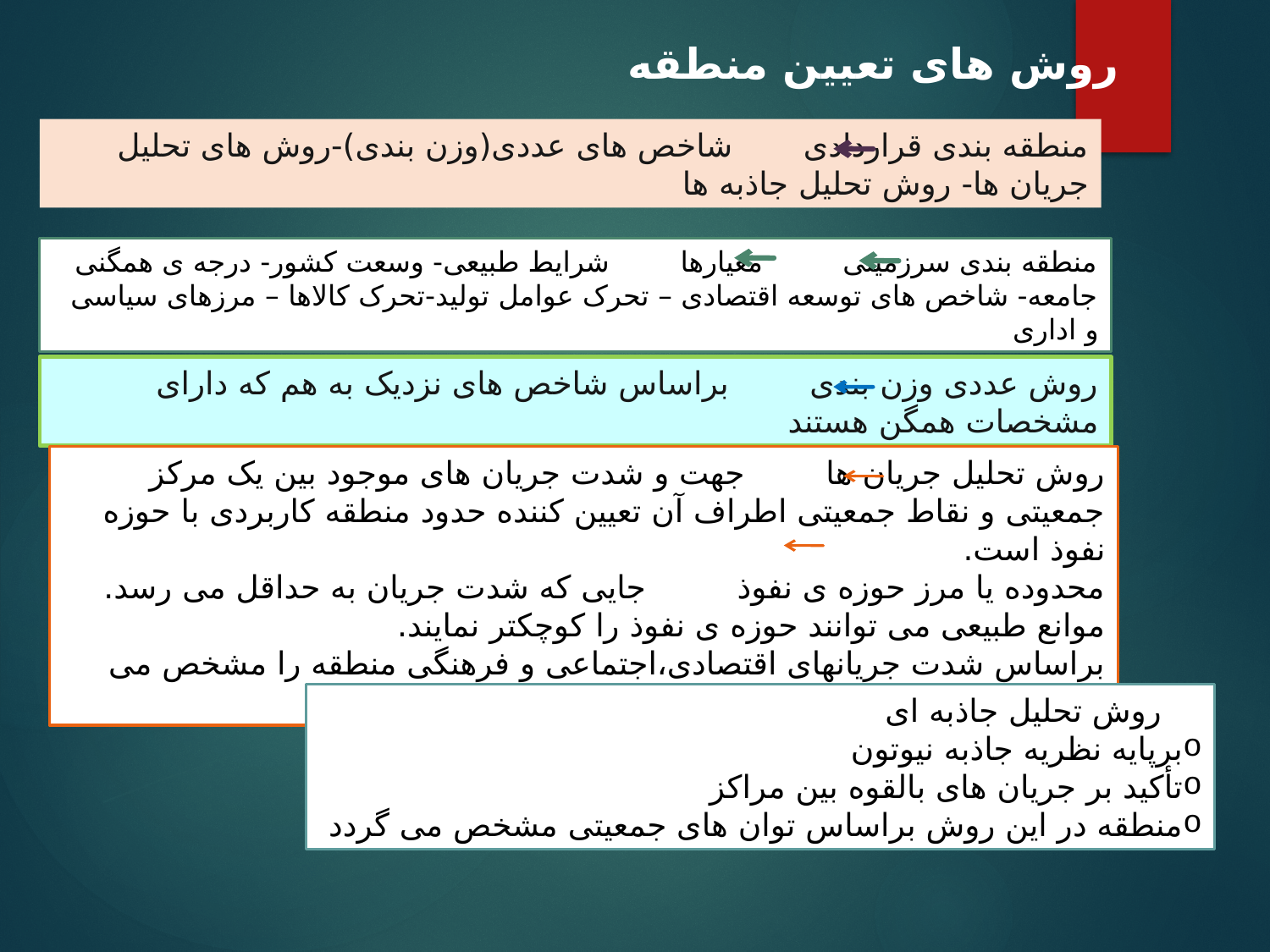

روش های تعیین منطقه
منطقه بندی قراردادی       شاخص های عددی(وزن بندی)-روش های تحلیل جریان ها- روش تحلیل جاذبه ها
منطقه بندی سرزمینی         معیارها        شرایط طبیعی- وسعت کشور- درجه ی همگنی جامعه- شاخص های توسعه اقتصادی – تحرک عوامل تولید-تحرک کالاها – مرزهای سیاسی و اداری
روش عددی وزن بندی        براساس شاخص های نزدیک به هم که دارای مشخصات همگن هستند
روش تحلیل جریان ها        جهت و شدت جریان های موجود بین یک مرکز جمعیتی و نقاط جمعیتی اطراف آن تعیین کننده حدود منطقه کاربردی با حوزه نفوذ است.
محدوده یا مرز حوزه ی نفوذ         جایی که شدت جریان به حداقل می رسد.
موانع طبیعی می توانند حوزه ی نفوذ را کوچکتر نمایند.
براساس شدت جریانهای اقتصادی،اجتماعی و فرهنگی منطقه را مشخص می کند.
    روش تحلیل جاذبه ای
برپایه نظریه جاذبه نیوتون
تأکید بر جریان های بالقوه بین مراکز
منطقه در این روش براساس توان های جمعیتی مشخص می گردد